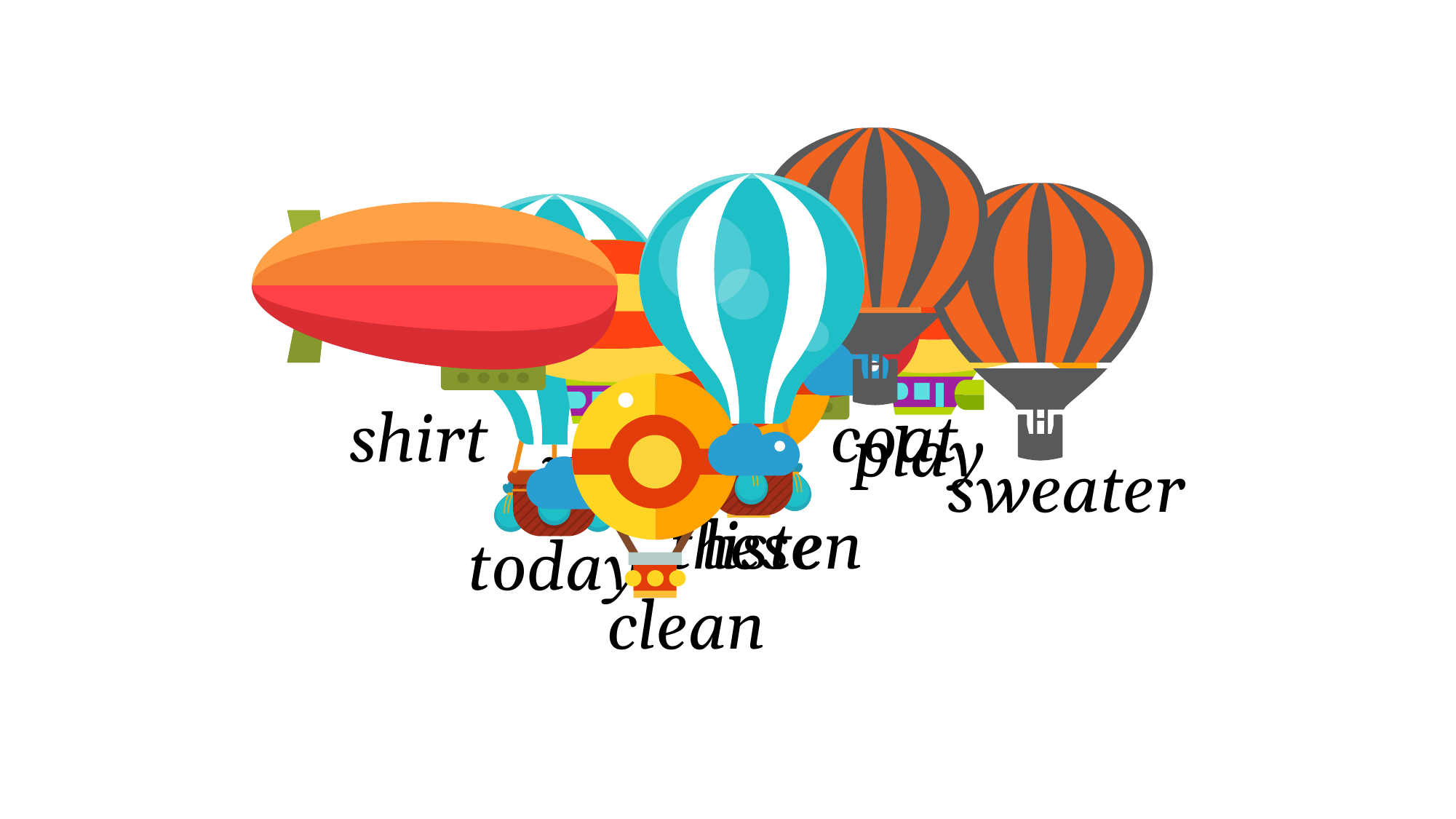

coat

these

play

sweater

watch

today

shirt

read

listen

clean